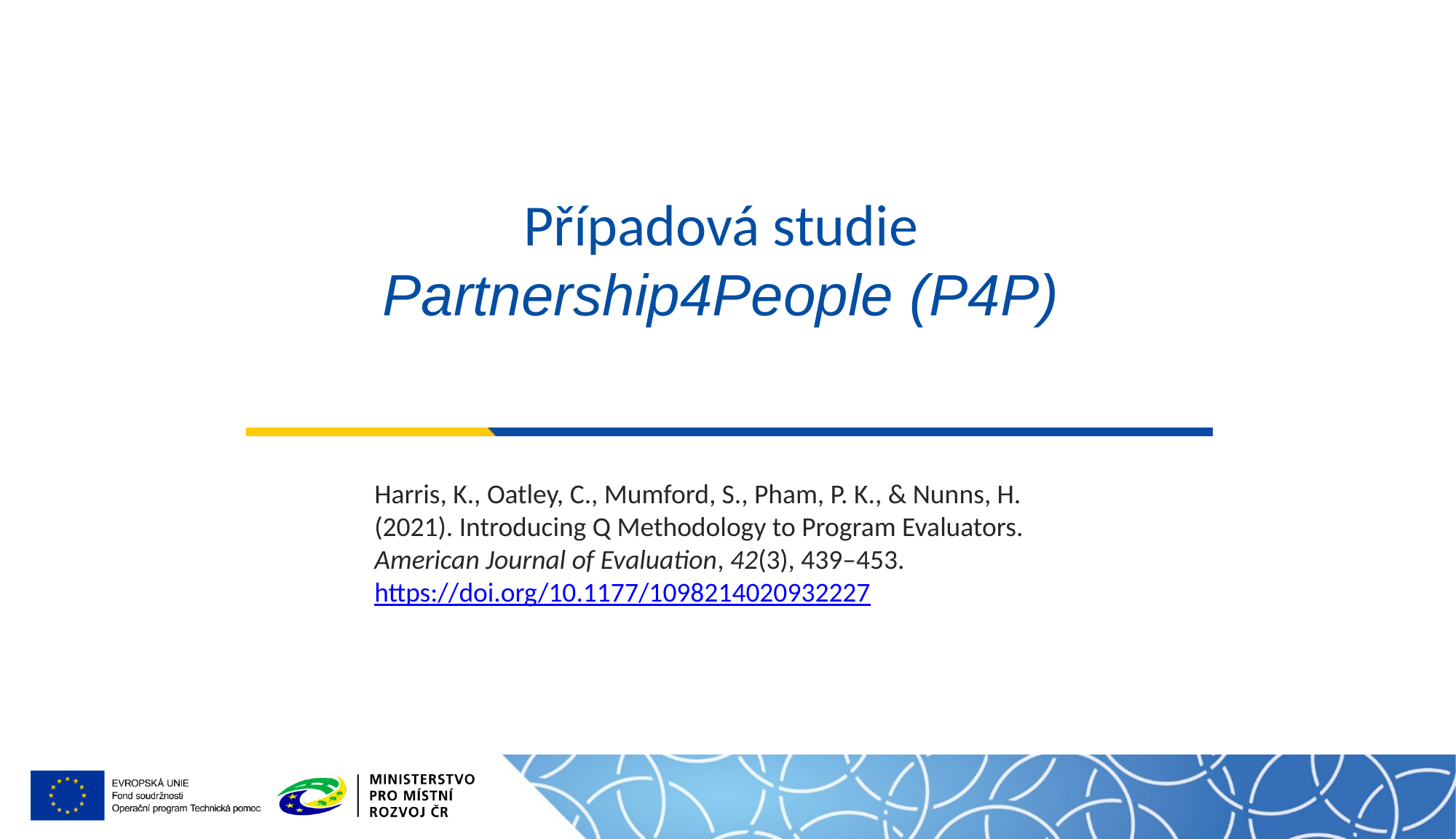

# Případová studie Partnership4People (P4P)
Harris, K., Oatley, C., Mumford, S., Pham, P. K., & Nunns, H. (2021). Introducing Q Methodology to Program Evaluators. American Journal of Evaluation, 42(3), 439–453. https://doi.org/10.1177/1098214020932227